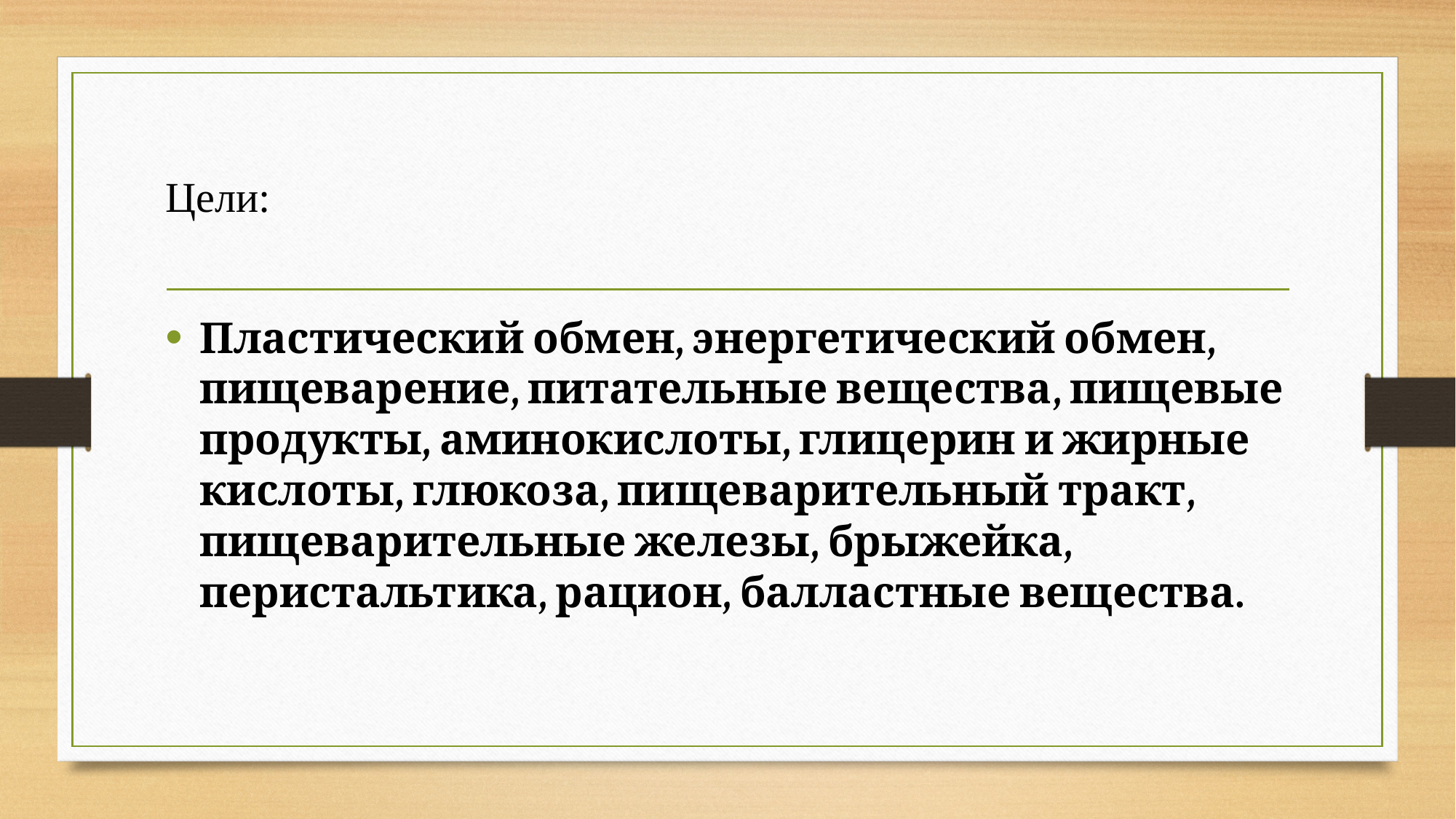

# Цели:
Пластический обмен, энергетический обмен, пищеварение, питательные вещества, пищевые продукты, аминокислоты, глицерин и жирные кислоты, глюкоза, пищеварительный тракт, пищеварительные железы, брыжейка, перистальтика, рацион, балластные вещества.